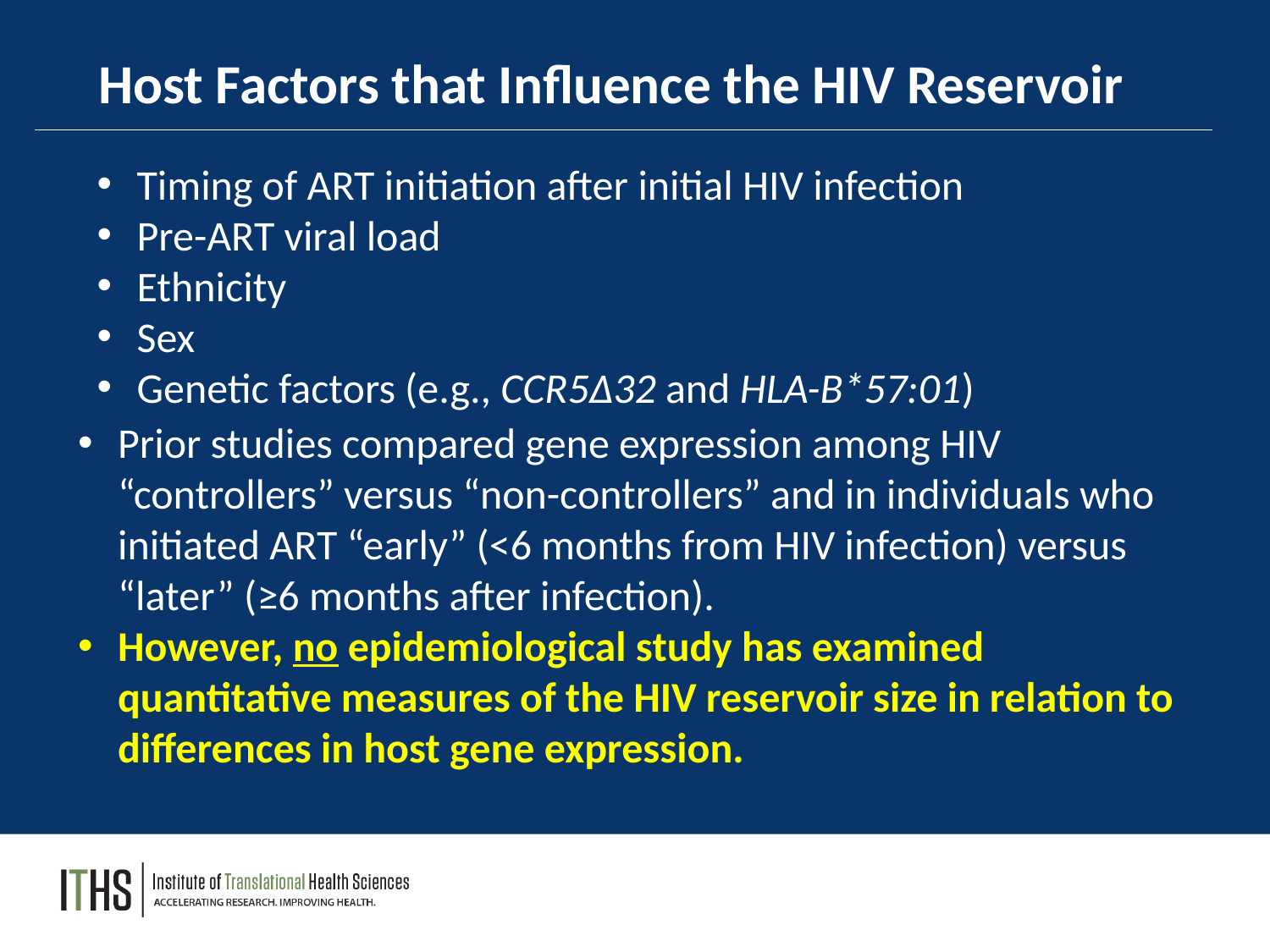

Host Factors that Influence the HIV Reservoir
Timing of ART initiation after initial HIV infection
Pre-ART viral load
Ethnicity
Sex
Genetic factors (e.g., CCR5Δ32 and HLA-B*57:01)
Prior studies compared gene expression among HIV “controllers” versus “non-controllers” and in individuals who initiated ART “early” (<6 months from HIV infection) versus “later” (≥6 months after infection).
However, no epidemiological study has examined quantitative measures of the HIV reservoir size in relation to differences in host gene expression.